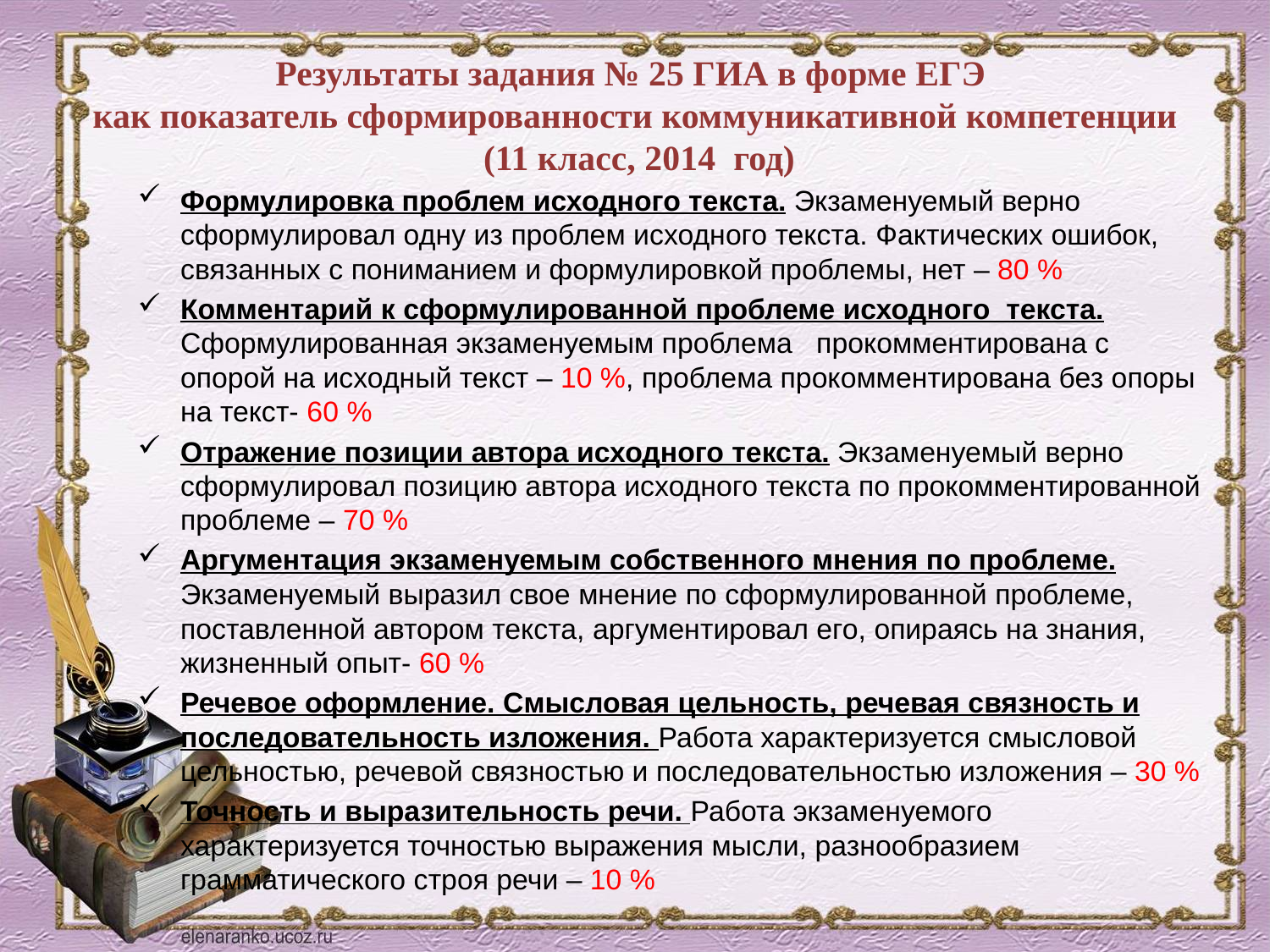

# Результаты задания № 25 ГИА в форме ЕГЭ как показатель сформированности коммуникативной компетенции (11 класс, 2014  год)

Формулировка проблем исходного текста. Экзаменуемый верно сформулировал одну из проблем исходного текста. Фактических ошибок, связанных с пониманием и формулировкой проблемы, нет – 80 %
Комментарий к сформулированной проблеме исходного  текста. Сформулированная экзаменуемым проблема   прокомментирована с опорой на исходный текст – 10 %, проблема прокомментирована без опоры на текст- 60 %
Отражение позиции автора исходного текста. Экзаменуемый верно сформулировал позицию автора исходного текста по прокомментированной проблеме – 70 %
Аргументация экзаменуемым собственного мнения по проблеме. Экзаменуемый выразил свое мнение по сформулированной проблеме, поставленной автором текста, аргументировал его, опираясь на знания, жизненный опыт- 60 %
Речевое оформление. Смысловая цельность, речевая связность и последовательность изложения. Работа характеризуется смысловой цельностью, речевой связностью и последовательностью изложения – 30 %
Точность и выразительность речи. Работа экзаменуемого характеризуется точностью выражения мысли, разнообразием грамматического строя речи – 10 %